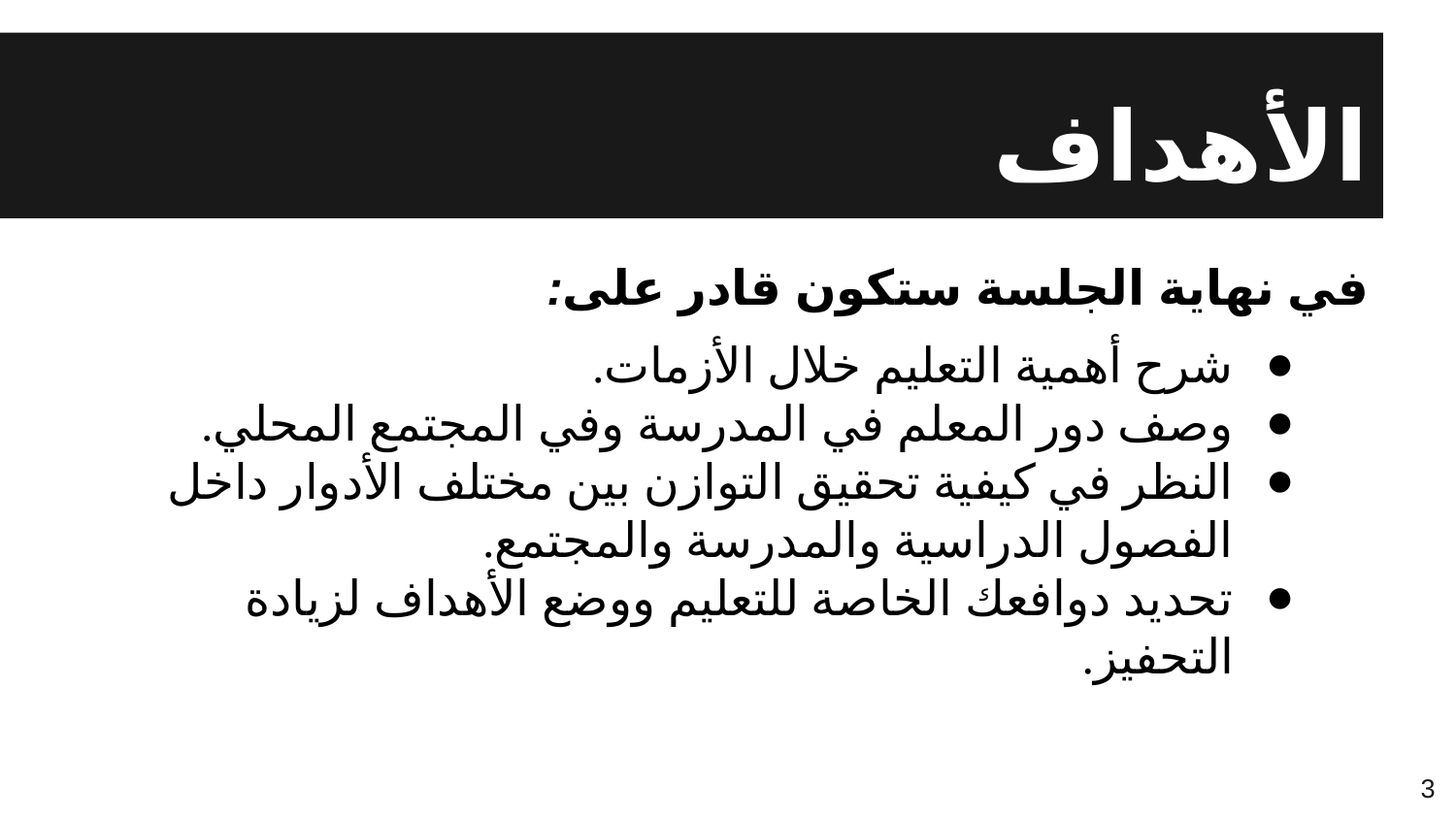

# الأهداف
في نهاية الجلسة ستكون قادر على:
شرح أهمية التعليم خلال الأزمات.
وصف دور المعلم في المدرسة وفي المجتمع المحلي.
النظر في كيفية تحقيق التوازن بين مختلف الأدوار داخل الفصول الدراسية والمدرسة والمجتمع.
تحديد دوافعك الخاصة للتعليم ووضع الأهداف لزيادة التحفيز.
3